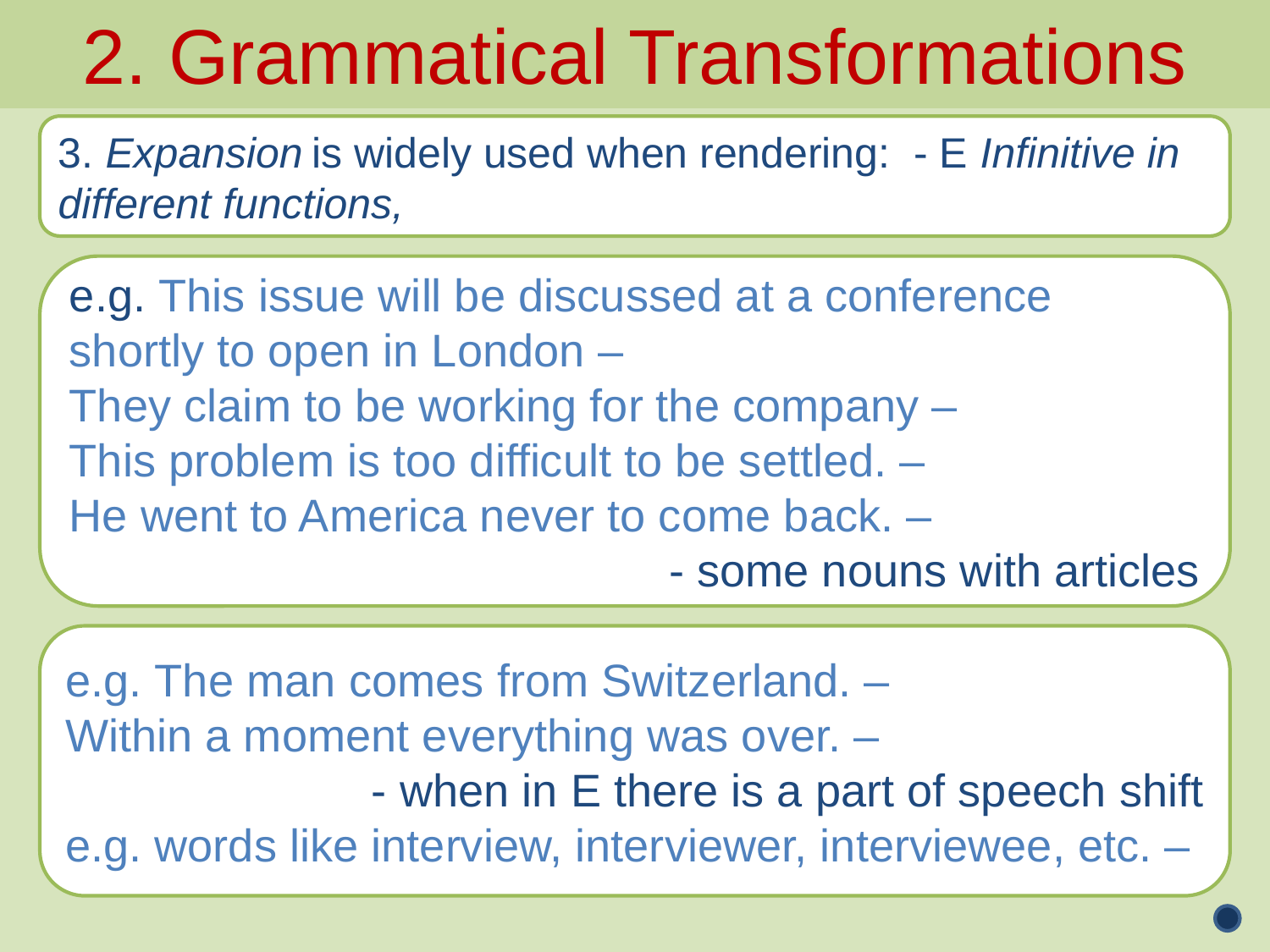

2. Grammatical Transformations
3. Expansion	is widely used when rendering:  - E Infinitive in different functions,
e.g. This issue will be discussed at a conference shortly to open in London –
They claim to be working for the company –
This problem is too difficult to be settled. –
He went to America never to come back. –
- some nouns with articles
e.g. The man comes from Switzerland. –
Within a moment everything was over. –
- when in E there is a part of speech shift
e.g. words like interview, interviewer, interviewee, etc. –